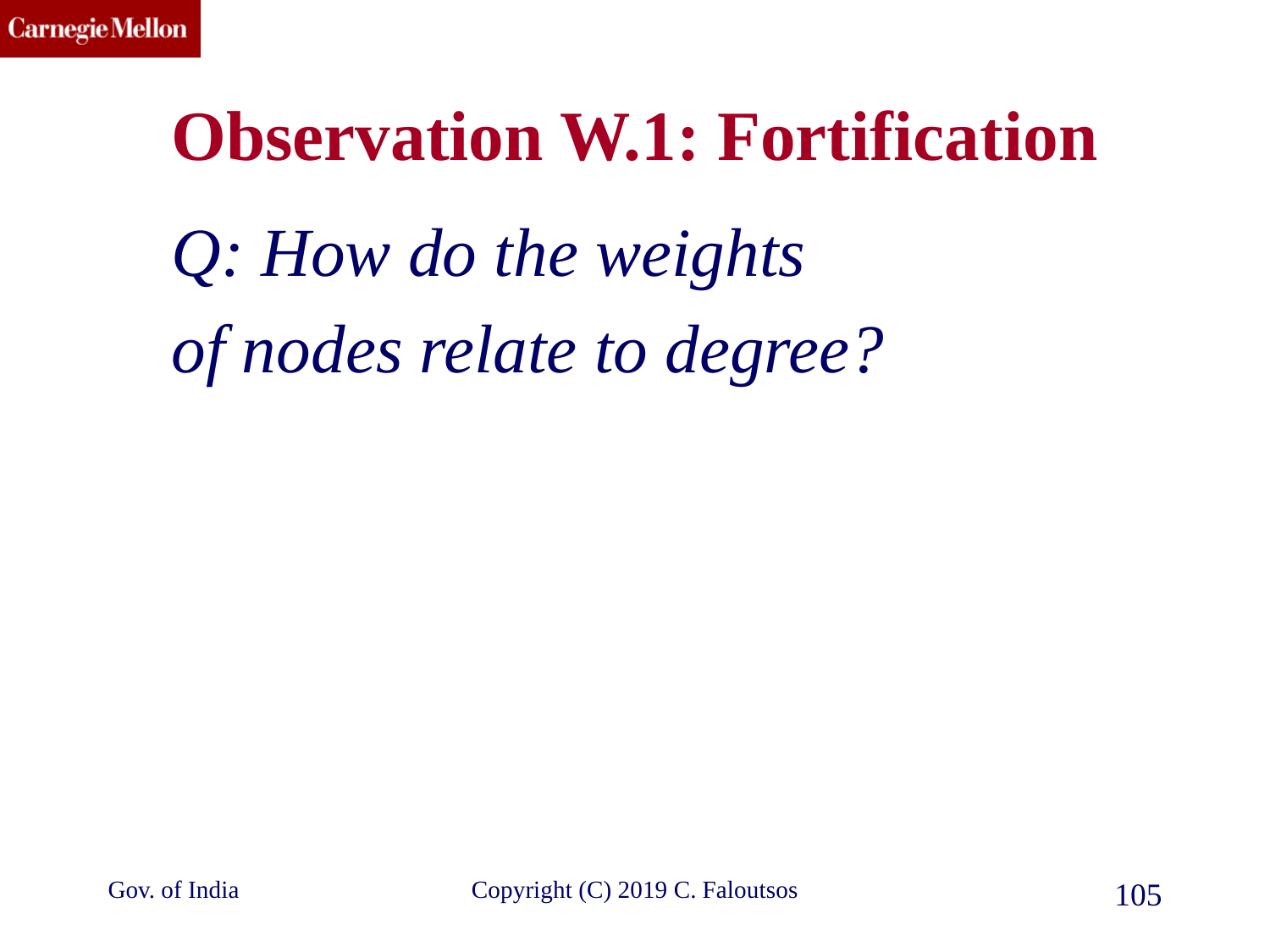

# Observation W.1: Fortification
Q: How do the weights
of nodes relate to degree?
Gov. of India
Copyright (C) 2019 C. Faloutsos
105